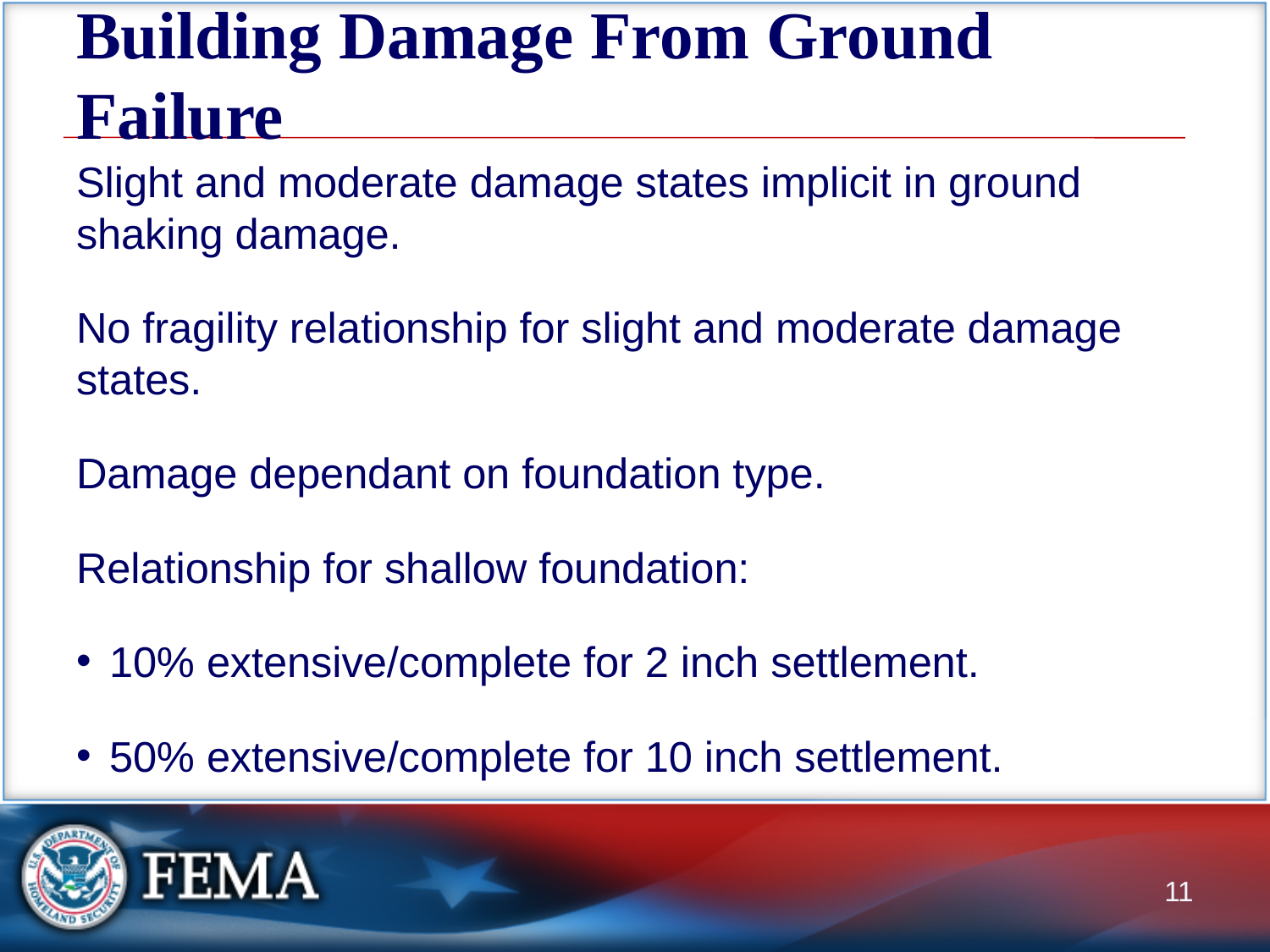

# Building Damage From Ground Failure
Slight and moderate damage states implicit in ground shaking damage.
No fragility relationship for slight and moderate damage states.
Damage dependant on foundation type.
Relationship for shallow foundation:
10% extensive/complete for 2 inch settlement.
50% extensive/complete for 10 inch settlement.

11